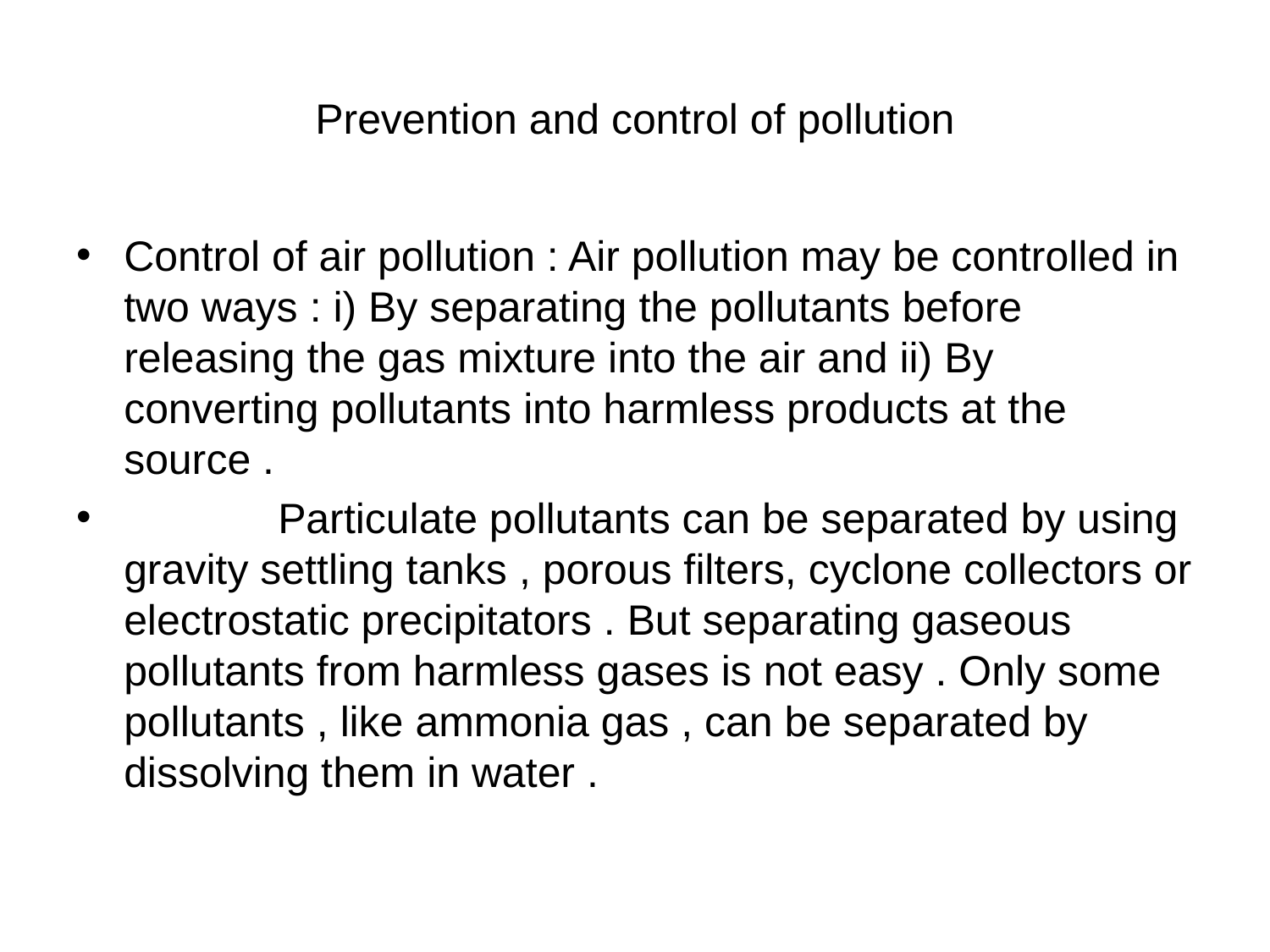

# Prevention and control of pollution
Control of air pollution : Air pollution may be controlled in two ways : i) By separating the pollutants before releasing the gas mixture into the air and ii) By converting pollutants into harmless products at the source .
             Particulate pollutants can be separated by using gravity settling tanks , porous filters, cyclone collectors or electrostatic precipitators . But separating gaseous pollutants from harmless gases is not easy . Only some pollutants , like ammonia gas , can be separated by dissolving them in water .